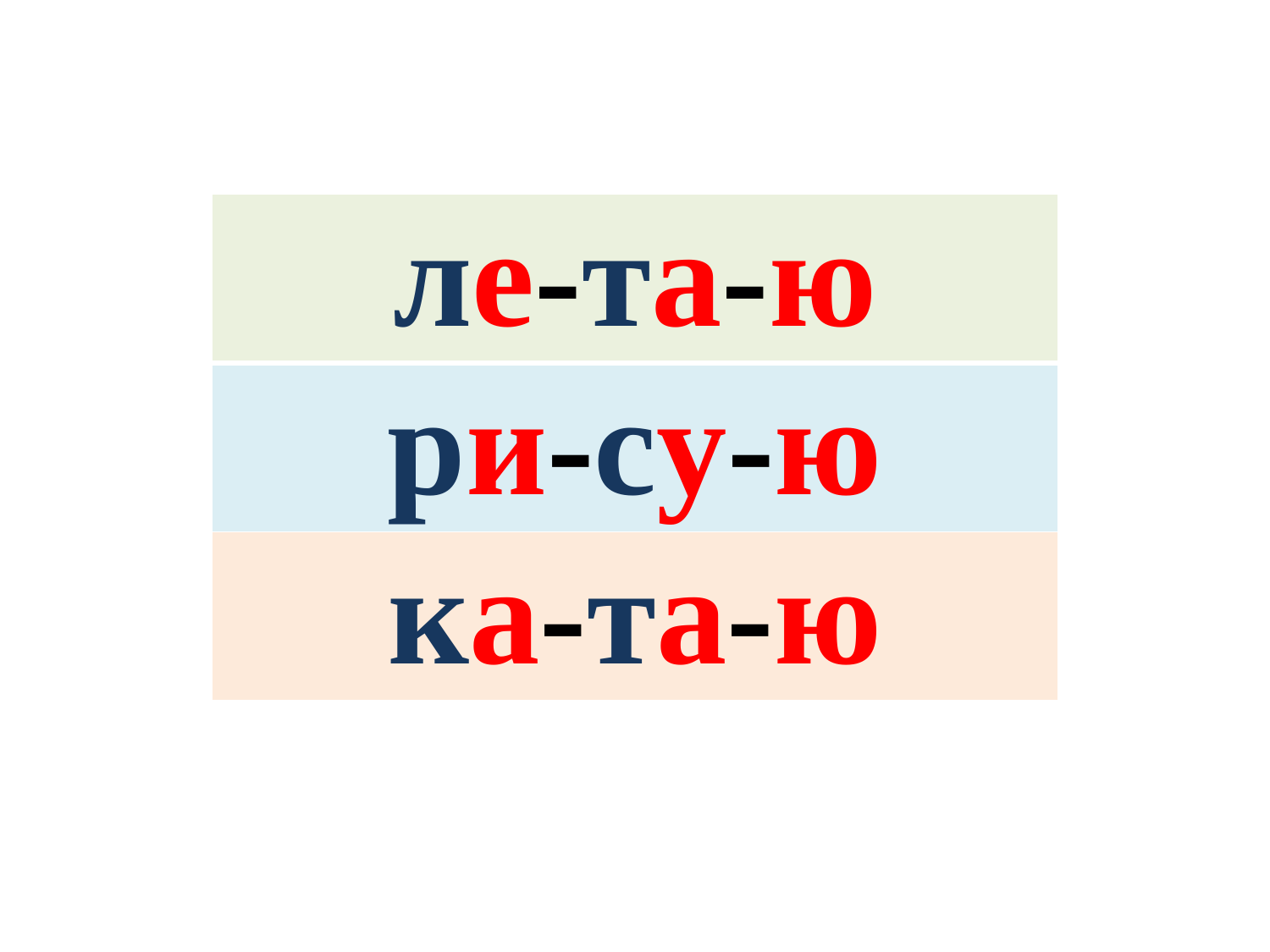

| ле-та-ю |
| --- |
| ри-су-ю |
| ка-та-ю |